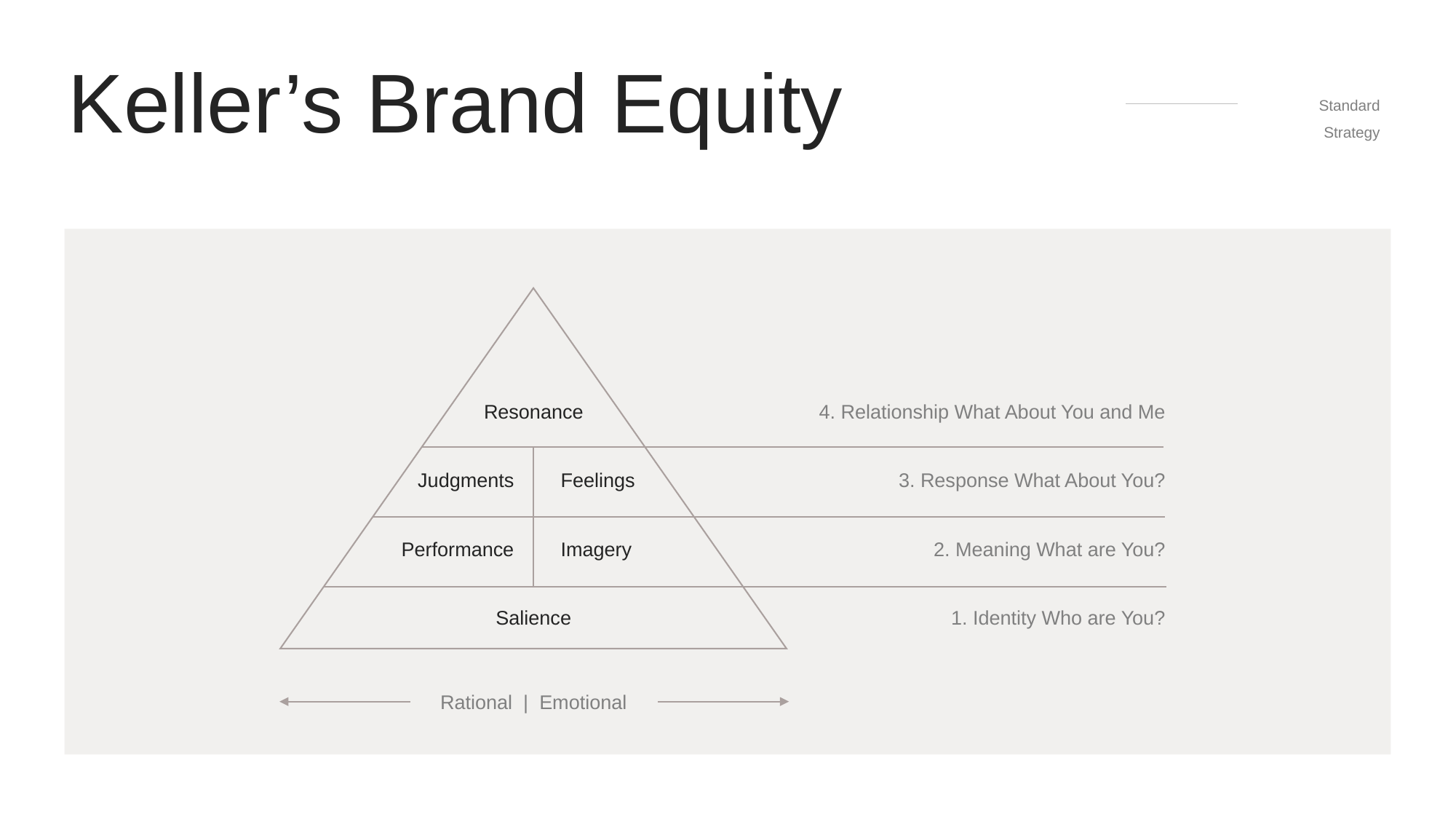

Keller’s Brand Equity
Standard Strategy

Resonance
4. Relationship What About You and Me
Judgments
Feelings
3. Response What About You?
Performance
Imagery
2. Meaning What are You?
Salience
1. Identity Who are You?
Rational  |  Emotional